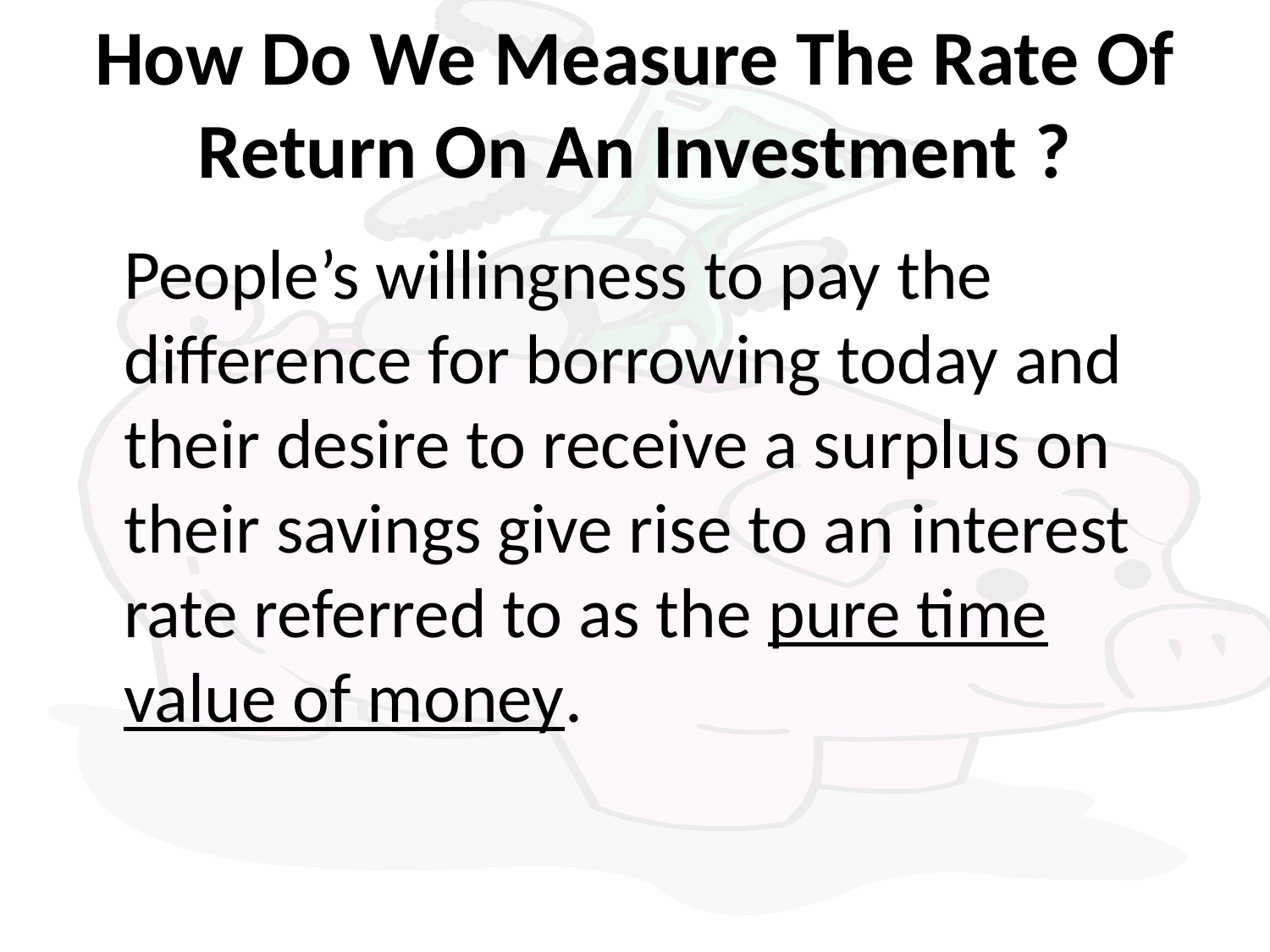

# How Do We Measure The Rate Of Return On An Investment ?
	People’s willingness to pay the difference for borrowing today and their desire to receive a surplus on their savings give rise to an interest rate referred to as the pure time value of money.